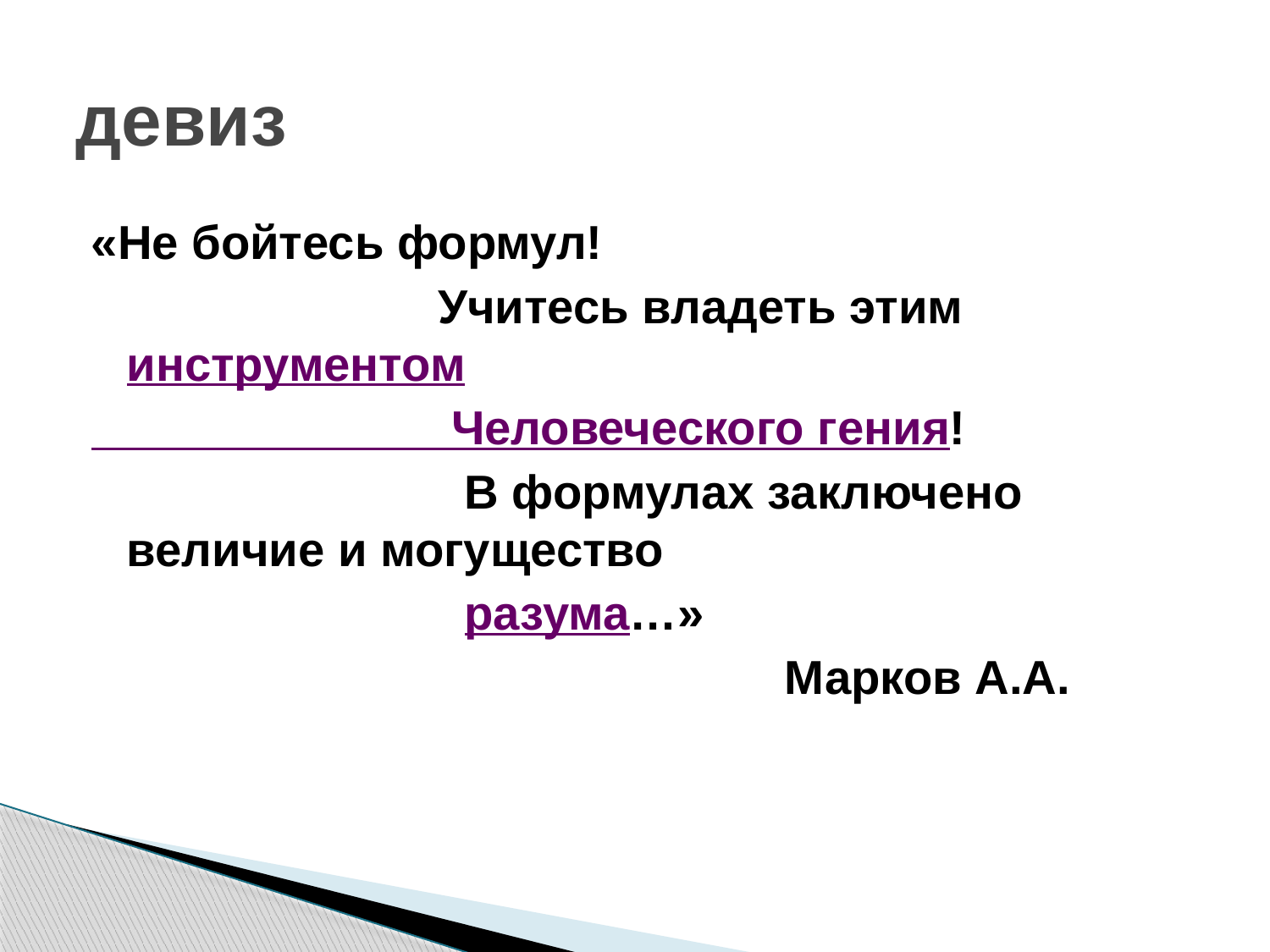

# девиз
«Не бойтесь формул!
                          Учитесь владеть этим инструментом
                           Человеческого гения!
                            В формулах заключено величие и могущество
                            разума…»
                                                    Марков А.А.